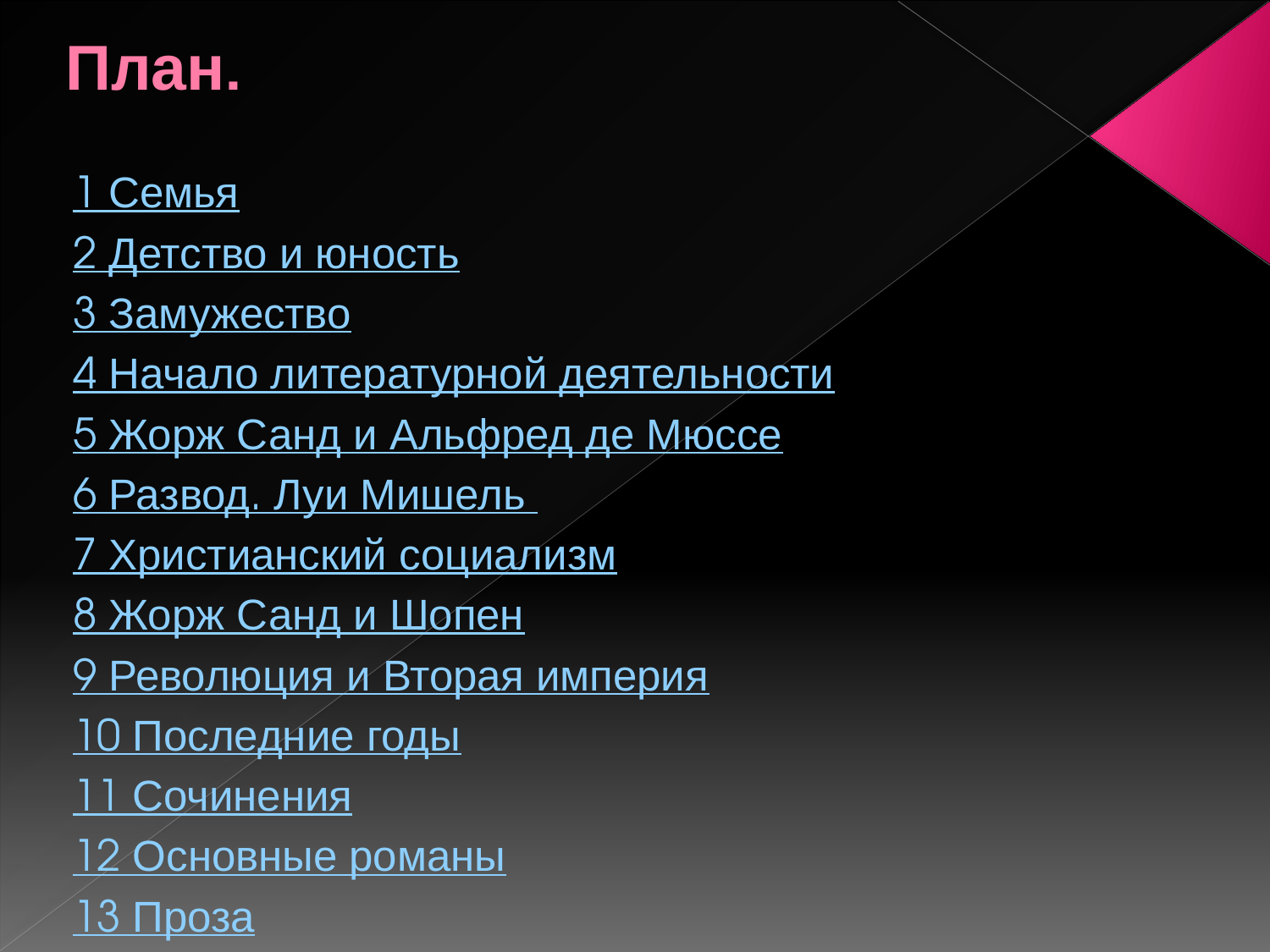

# План.
1 Семья
2 Детство и юность
3 Замужество
4 Начало литературной деятельности
5 Жорж Санд и Альфред де Мюссе
6 Развод. Луи Мишель
7 Христианский социализм
8 Жорж Санд и Шопен
9 Революция и Вторая империя
10 Последние годы
11 Сочинения
12 Основные романы
13 Проза